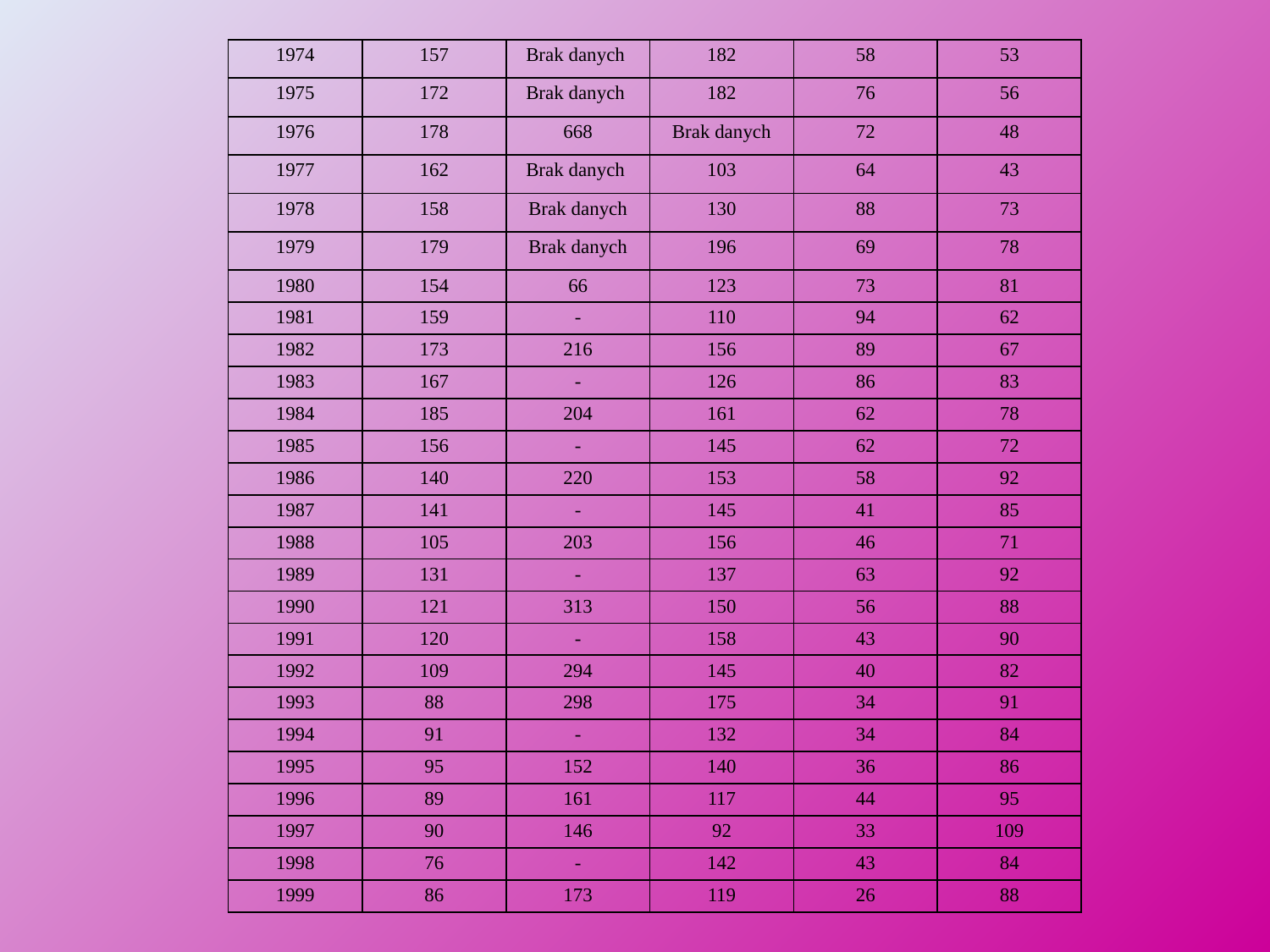

| 1974 | 157 | Brak danych | 182 | 58 | 53 |
| --- | --- | --- | --- | --- | --- |
| 1975 | 172 | Brak danych | 182 | 76 | 56 |
| 1976 | 178 | 668 | Brak danych | 72 | 48 |
| 1977 | 162 | Brak danych | 103 | 64 | 43 |
| 1978 | 158 | Brak danych | 130 | 88 | 73 |
| 1979 | 179 | Brak danych | 196 | 69 | 78 |
| 1980 | 154 | 66 | 123 | 73 | 81 |
| 1981 | 159 | - | 110 | 94 | 62 |
| 1982 | 173 | 216 | 156 | 89 | 67 |
| 1983 | 167 | - | 126 | 86 | 83 |
| 1984 | 185 | 204 | 161 | 62 | 78 |
| 1985 | 156 | - | 145 | 62 | 72 |
| 1986 | 140 | 220 | 153 | 58 | 92 |
| 1987 | 141 | - | 145 | 41 | 85 |
| 1988 | 105 | 203 | 156 | 46 | 71 |
| 1989 | 131 | - | 137 | 63 | 92 |
| 1990 | 121 | 313 | 150 | 56 | 88 |
| 1991 | 120 | - | 158 | 43 | 90 |
| 1992 | 109 | 294 | 145 | 40 | 82 |
| 1993 | 88 | 298 | 175 | 34 | 91 |
| 1994 | 91 | - | 132 | 34 | 84 |
| 1995 | 95 | 152 | 140 | 36 | 86 |
| 1996 | 89 | 161 | 117 | 44 | 95 |
| 1997 | 90 | 146 | 92 | 33 | 109 |
| 1998 | 76 | - | 142 | 43 | 84 |
| 1999 | 86 | 173 | 119 | 26 | 88 |